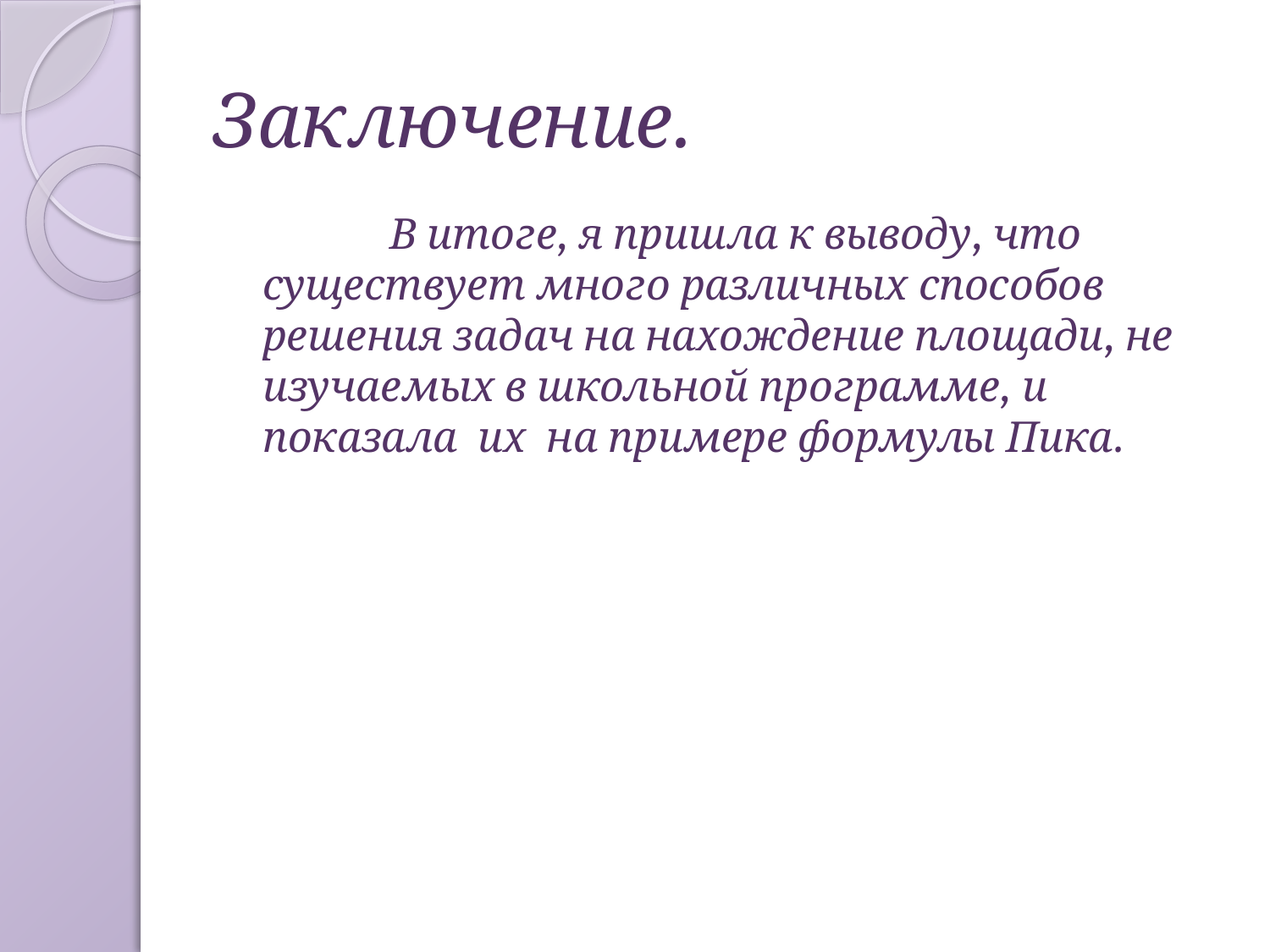

# Заключение.
		В итоге, я пришла к выводу, что существует много различных способов решения задач на нахождение площади, не изучаемых в школьной программе, и показала  их  на примере формулы Пика.